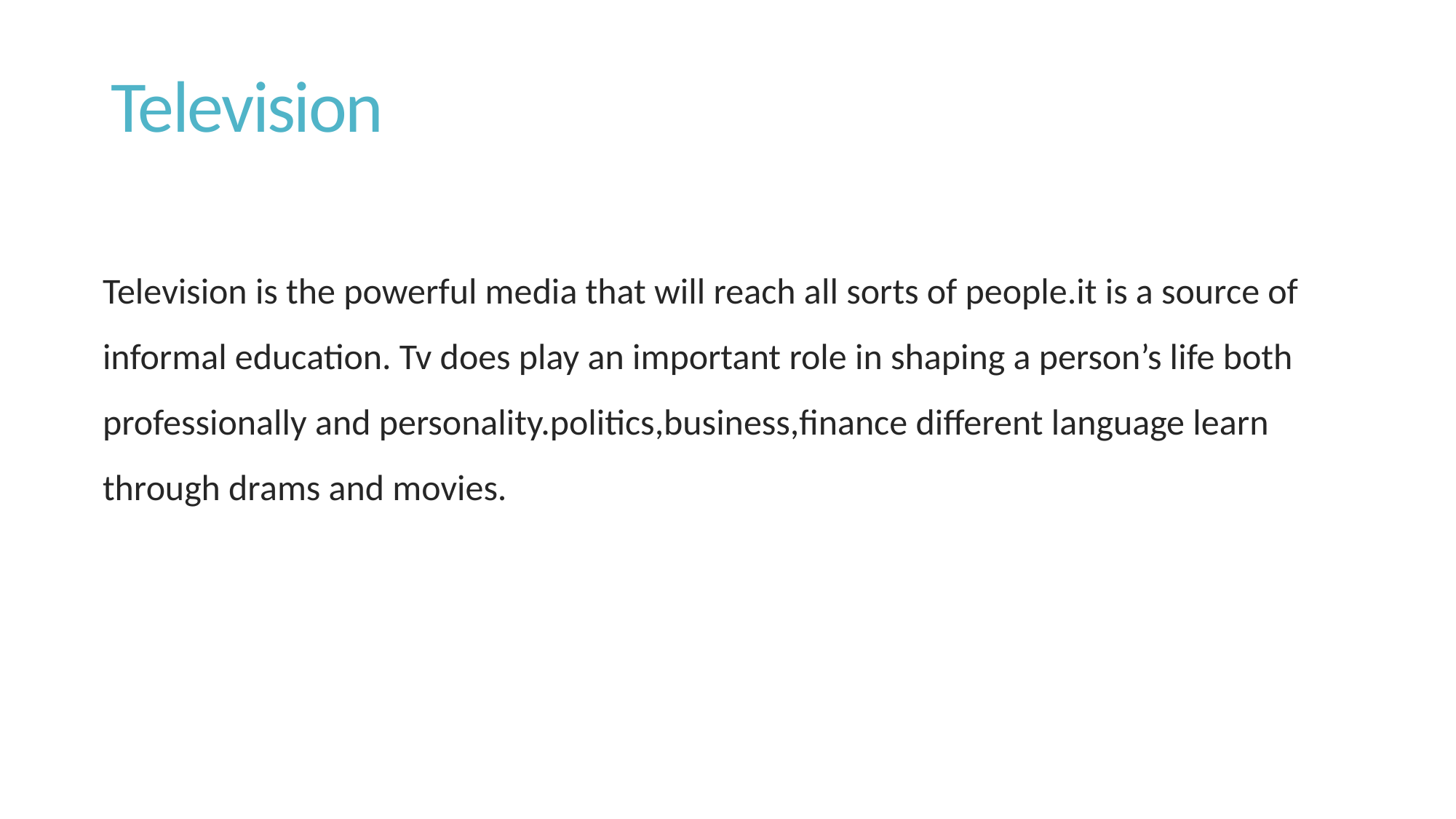

# Television
Television is the powerful media that will reach all sorts of people.it is a source of informal education. Tv does play an important role in shaping a person’s life both professionally and personality.politics,business,finance different language learn through drams and movies.